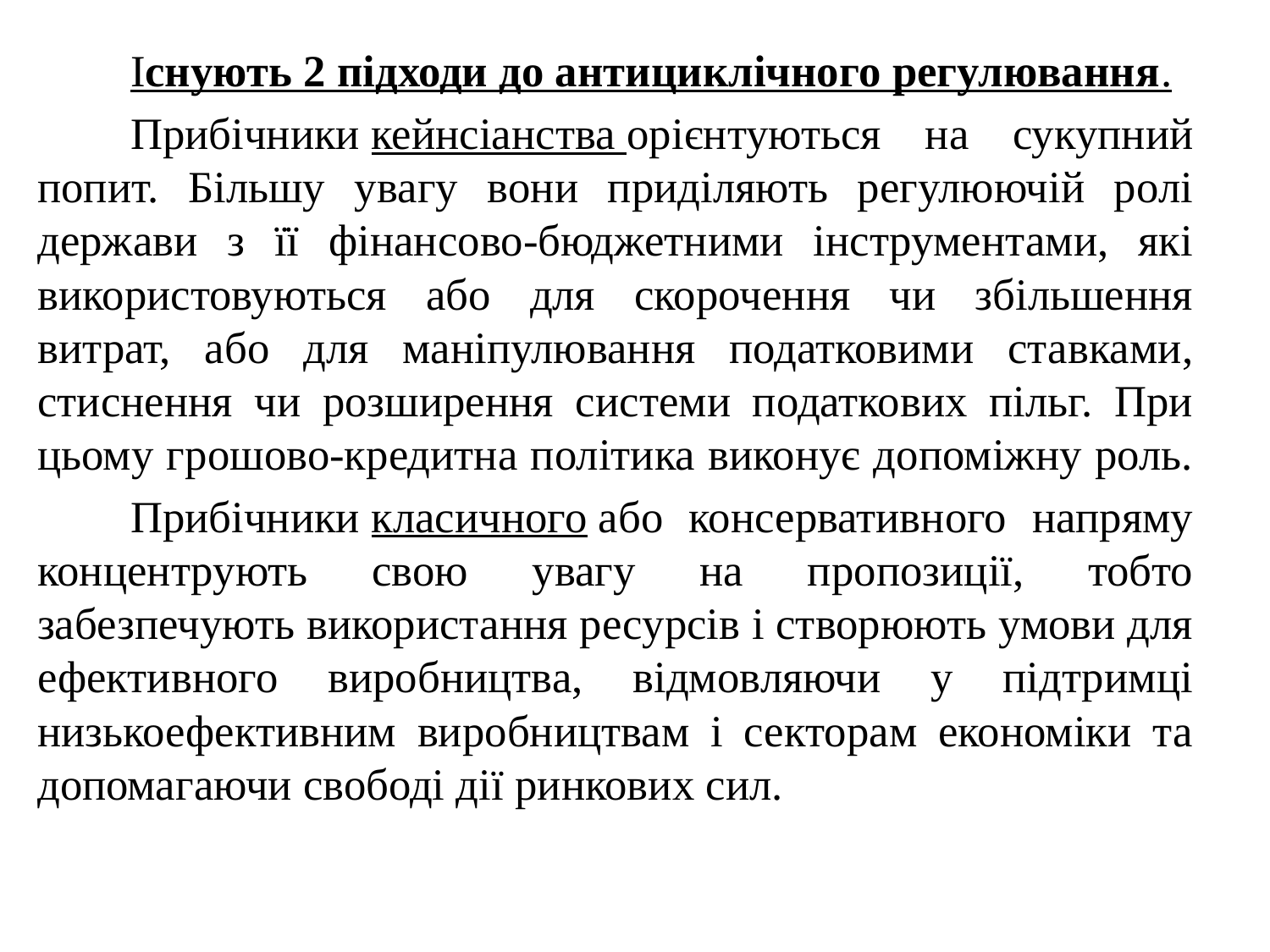

Існують 2 підходи до антициклічного регулювання.
Прибічники кейнсіанства орієнтуються на сукупний попит. Більшу увагу вони приділяють регулюючій ролі держави з її фінансово-бюджетними інструментами, які використовуються або для скорочення чи збільшення витрат, або для маніпулювання податковими ставками, стиснення чи розширення системи податкових пільг. При цьому грошово-кредитна політика виконує допоміжну роль.
Прибічники класичного або консервативного напряму концентрують свою увагу на пропозиції, тобто забезпечують використання ресурсів і створюють умови для ефективного виробництва, відмовляючи у підтримці низькоефективним виробництвам і секторам економіки та допомагаючи свободі дії ринкових сил.